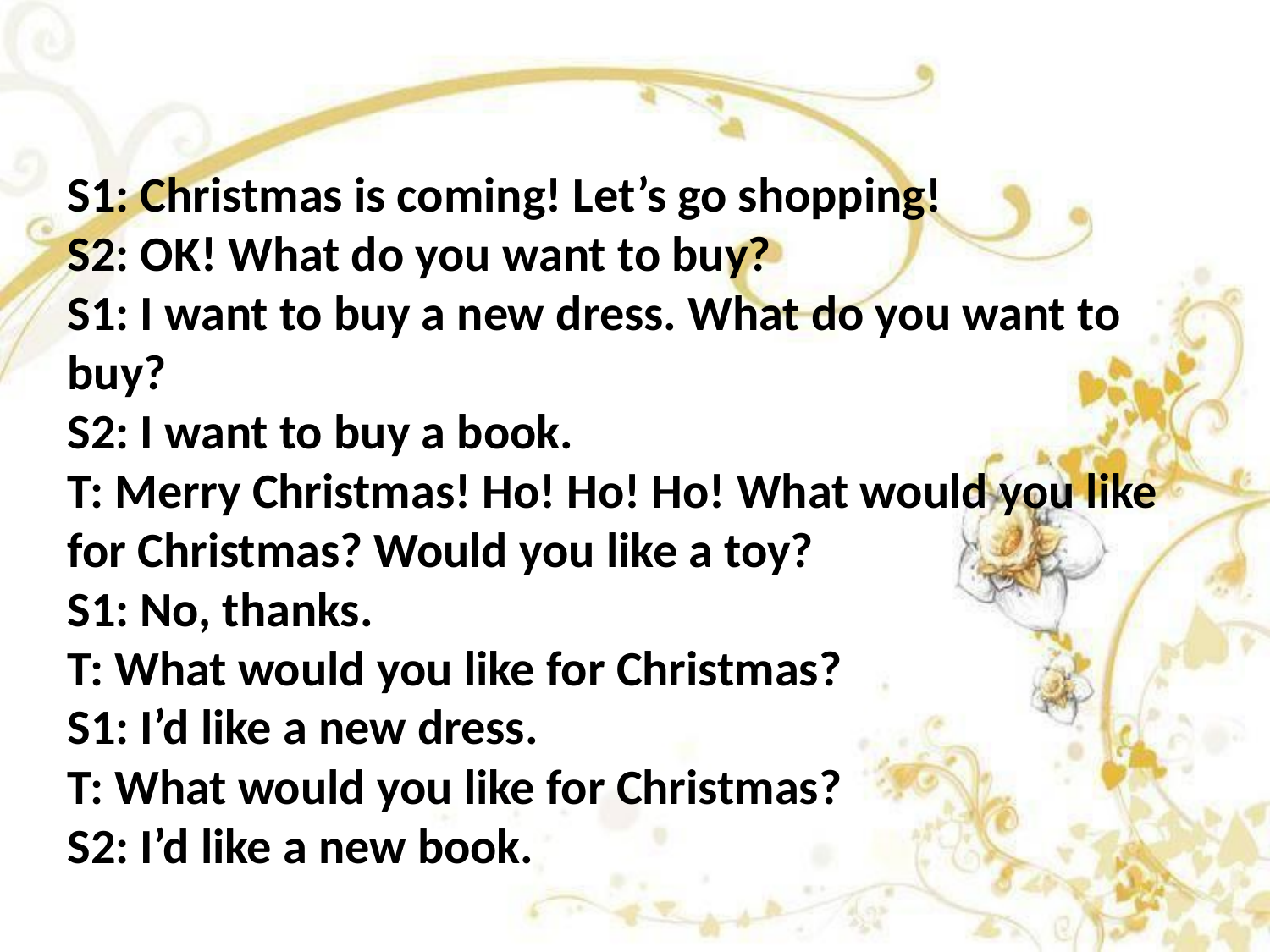

S1: Christmas is coming! Let’s go shopping!
S2: OK! What do you want to buy?
S1: I want to buy a new dress. What do you want to buy?
S2: I want to buy a book.
T: Merry Christmas! Ho! Ho! Ho! What would you like for Christmas? Would you like a toy?
S1: No, thanks.
T: What would you like for Christmas?
S1: I’d like a new dress.
T: What would you like for Christmas?
S2: I’d like a new book.